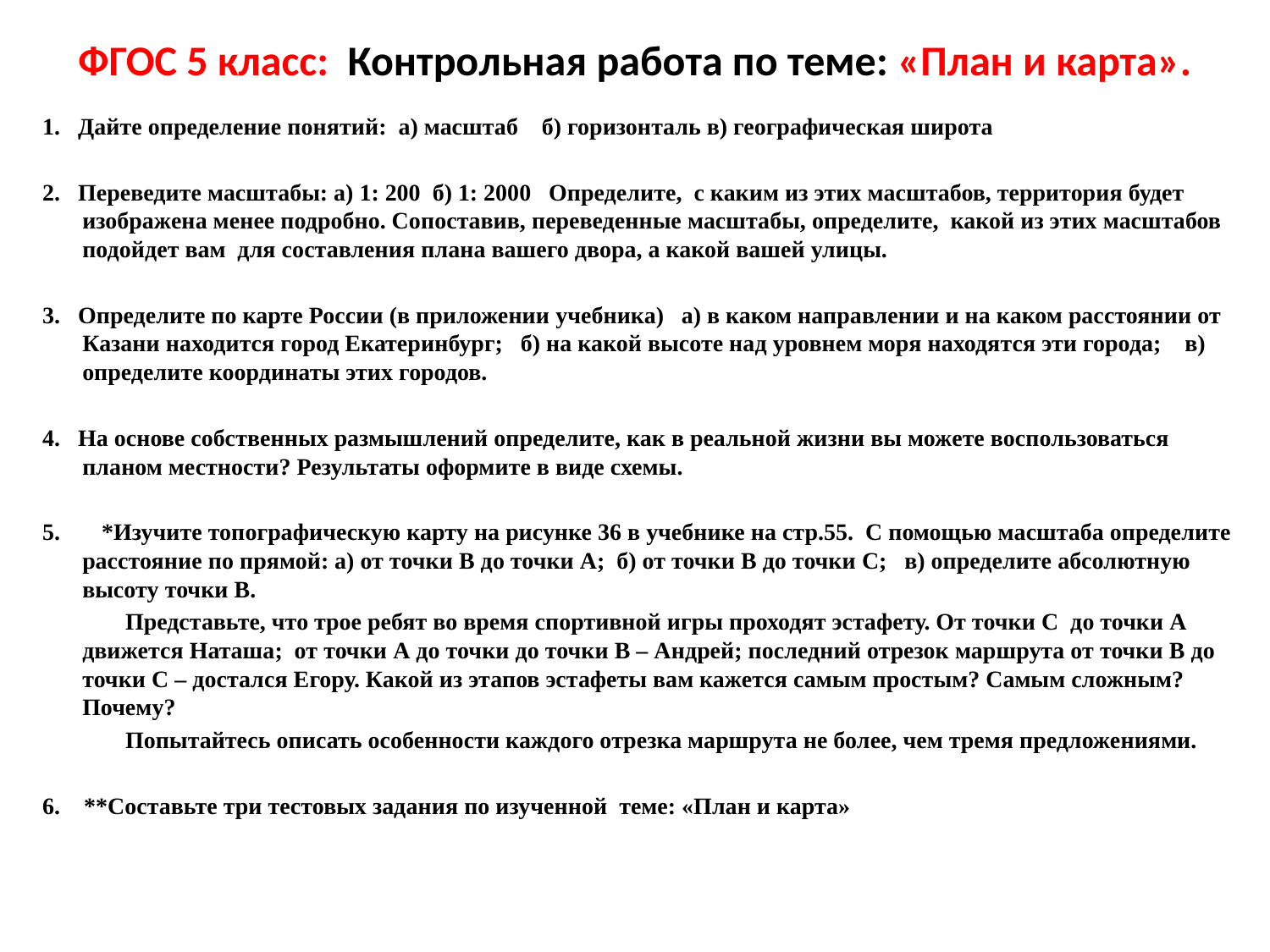

# ФГОС 5 класс:  Контрольная работа по теме: «План и карта».

1.   Дайте определение понятий:  а) масштаб    б) горизонталь в) географическая широта

2.   Переведите масштабы: а) 1: 200  б) 1: 2000   Определите,  с каким из этих масштабов, территория будет изображена менее подробно. Сопоставив, переведенные масштабы, определите,  какой из этих масштабов подойдет вам  для составления плана вашего двора, а какой вашей улицы.

3.   Определите по карте России (в приложении учебника)   а) в каком направлении и на каком расстоянии от Казани находится город Екатеринбург;   б) на какой высоте над уровнем моря находятся эти города;    в) определите координаты этих городов.

4.   На основе собственных размышлений определите, как в реальной жизни вы можете воспользоваться планом местности? Результаты оформите в виде схемы.

5.       *Изучите топографическую карту на рисунке 36 в учебнике на стр.55.  С помощью масштаба определите расстояние по прямой: а) от точки В до точки А;  б) от точки В до точки С;   в) определите абсолютную высоту точки В.
              Представьте, что трое ребят во время спортивной игры проходят эстафету. От точки С  до точки А  движется Наташа;  от точки А до точки до точки В – Андрей; последний отрезок маршрута от точки В до точки С – достался Егору. Какой из этапов эстафеты вам кажется самым простым? Самым сложным? Почему?
              Попытайтесь описать особенности каждого отрезка маршрута не более, чем тремя предложениями.

6.    **Составьте три тестовых задания по изученной  теме: «План и карта»